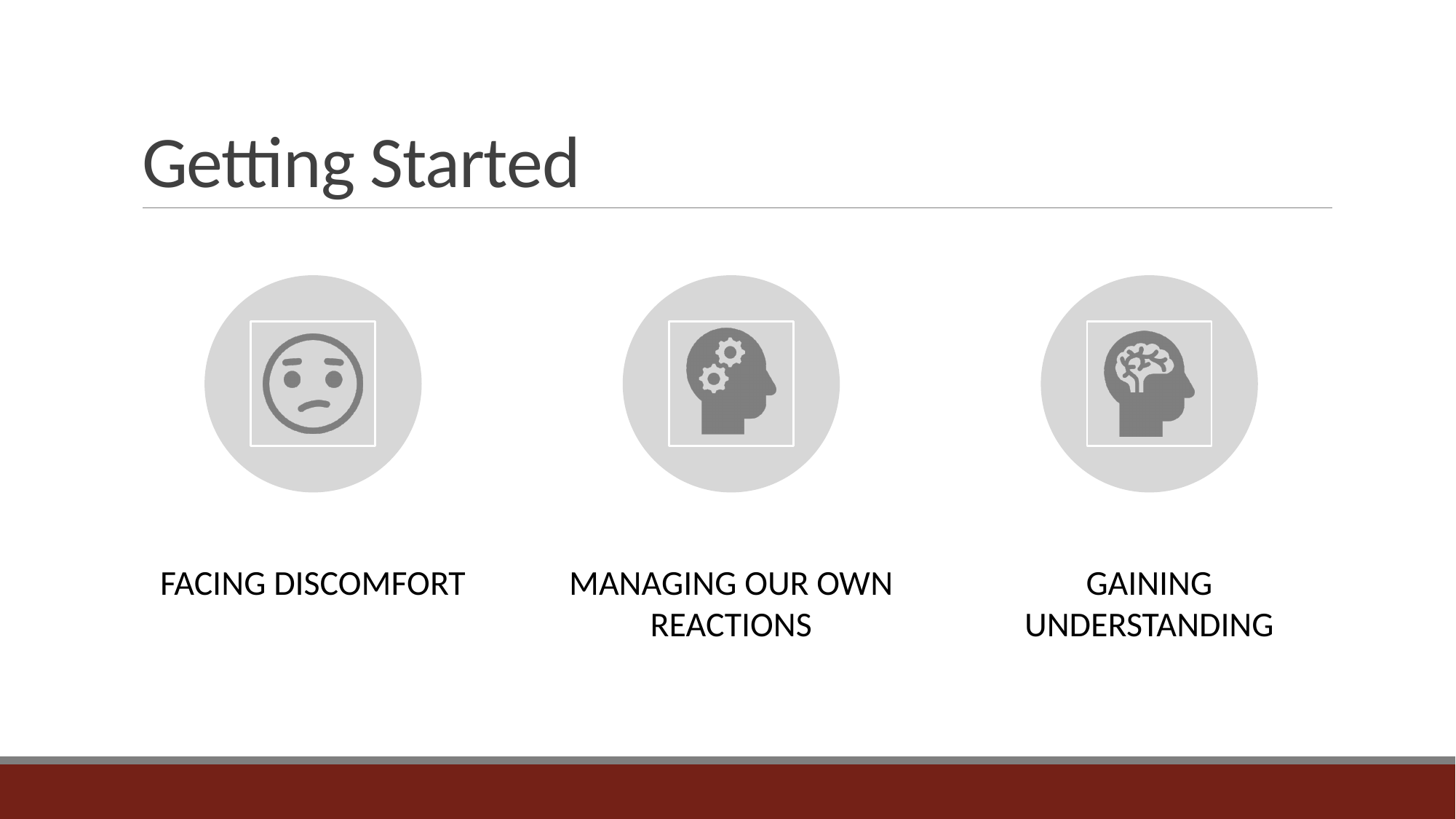

# Getting Started
Facing Discomfort
Managing our own Reactions
Gaining Understanding